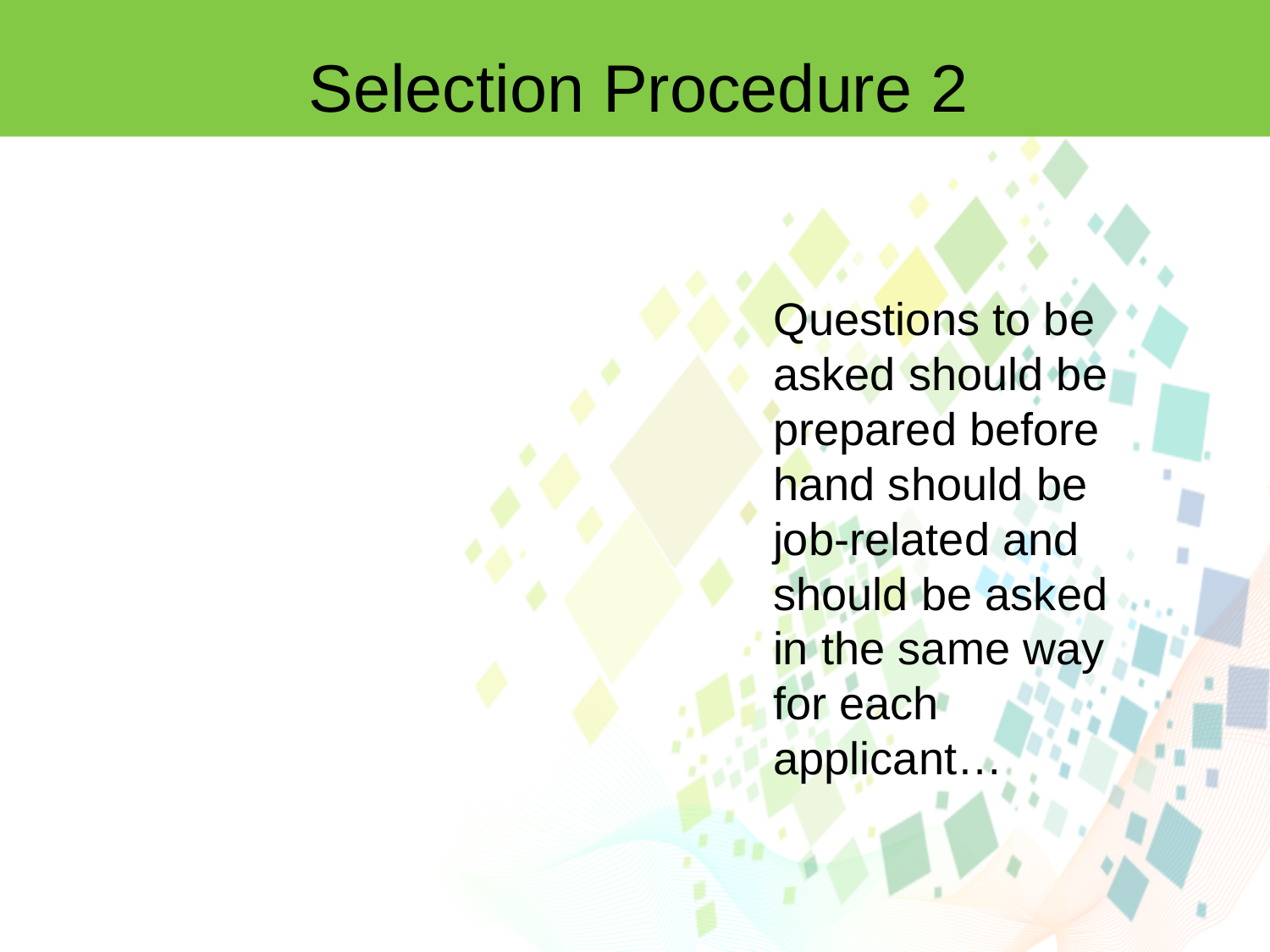

Selection Procedure 2
Questions to be asked should be prepared before hand should be job-related and should be asked in the same way for each applicant…